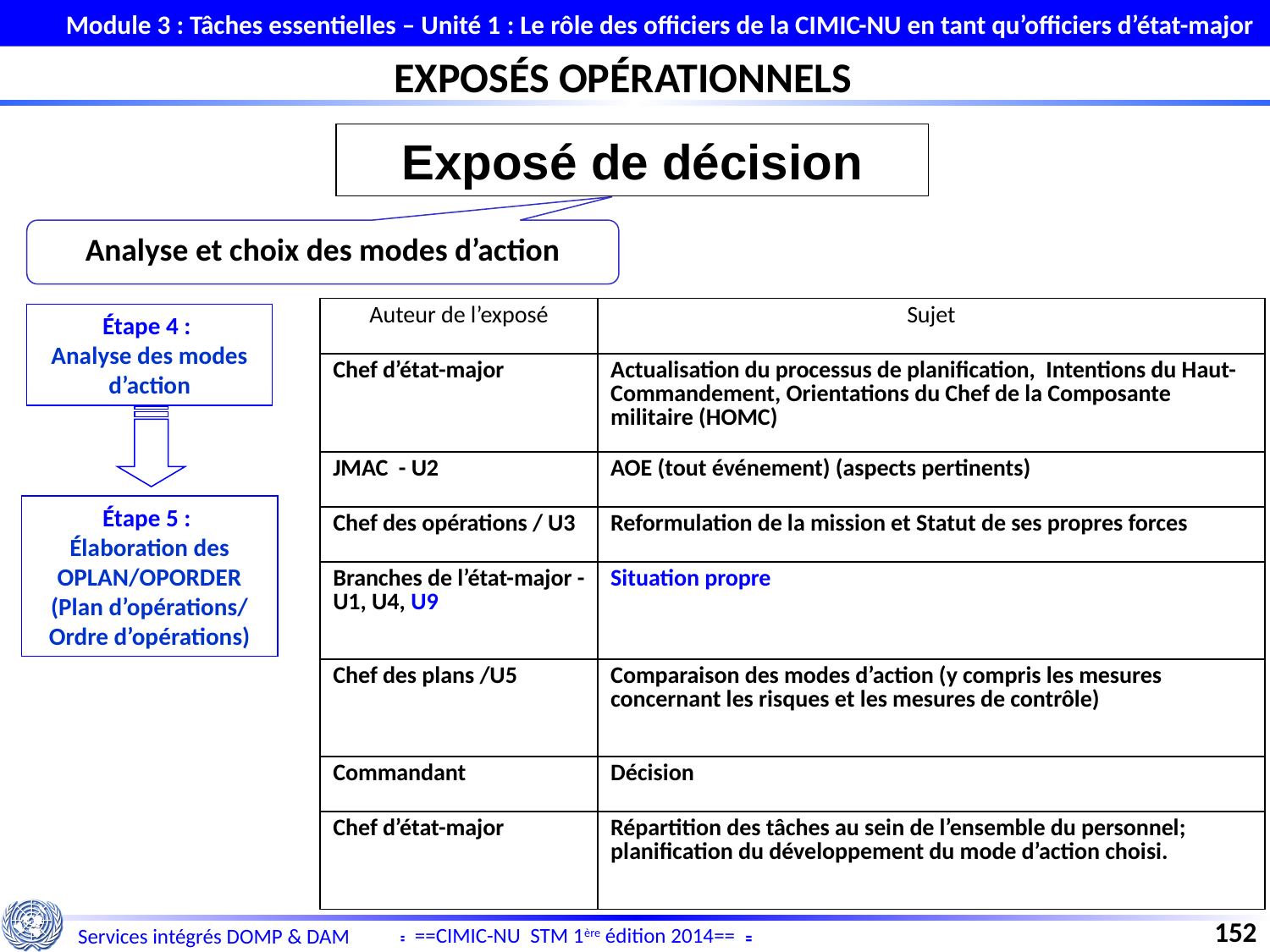

Module 3 : Tâches essentielles – Unité 1 : Le rôle des officiers de la CIMIC-NU en tant qu’officiers d’état-major
EXPOSÉS OPÉRATIONNELS
Exposé de décision
Analyse et choix des modes d’action
| Auteur de l’exposé | Sujet |
| --- | --- |
| Chef d’état-major | Actualisation du processus de planification, Intentions du Haut-Commandement, Orientations du Chef de la Composante militaire (HOMC) |
| JMAC - U2 | AOE (tout événement) (aspects pertinents) |
| Chef des opérations / U3 | Reformulation de la mission et Statut de ses propres forces |
| Branches de l’état-major - U1, U4, U9 | Situation propre |
| Chef des plans /U5 | Comparaison des modes d’action (y compris les mesures concernant les risques et les mesures de contrôle) |
| Commandant | Décision |
| Chef d’état-major | Répartition des tâches au sein de l’ensemble du personnel; planification du développement du mode d’action choisi. |
Étape 4 :
Analyse des modes d’action

Étape 5 :
Élaboration des OPLAN/OPORDER (Plan d’opérations/ Ordre d’opérations)
152
==CIMIC-NU  STM 1ère édition 2014==
Services intégrés DOMP & DAM